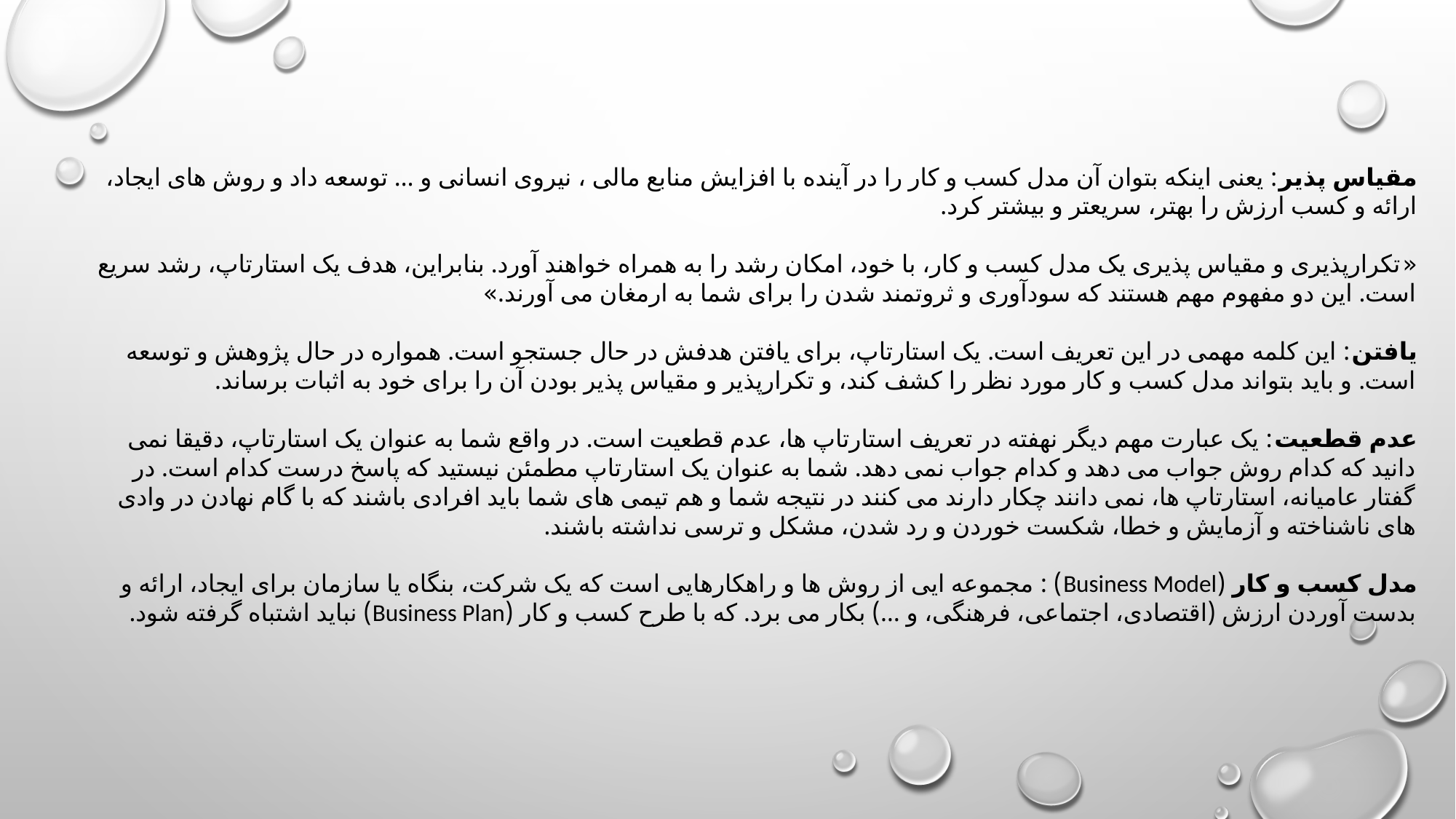

مقیاس پذیر: یعنی اینکه بتوان آن مدل کسب و کار را در آینده با افزایش منابع مالی ، نیروی انسانی و … توسعه داد و روش های ایجاد، ارائه و کسب ارزش را بهتر، سریعتر و بیشتر کرد.

«تکرارپذیری و مقیاس پذیری یک مدل کسب و کار، با خود، امکان رشد را به همراه خواهند آورد. بنابراین، هدف یک استارتاپ، رشد سریع است. این دو مفهوم مهم هستند که سودآوری و ثروتمند شدن را برای شما به ارمغان می آورند.»
یافتن: این کلمه مهمی در این تعریف است. یک استارتاپ، برای یافتن هدفش در حال جستجو است. همواره در حال پژوهش و توسعه است. و باید بتواند مدل کسب و کار مورد نظر را کشف کند، و تکرارپذیر و مقیاس پذیر بودن آن را برای خود به اثبات برساند.
عدم قطعیت: یک عبارت مهم دیگر نهفته در تعریف استارتاپ ها، عدم قطعیت است. در واقع شما به عنوان یک استارتاپ، دقیقا نمی دانید که کدام روش جواب می دهد و کدام جواب نمی دهد. شما به عنوان یک استارتاپ مطمئن نیستید که پاسخ درست کدام است. در گفتار عامیانه، استارتاپ ها، نمی دانند چکار دارند می کنند در نتیجه شما و هم تیمی های شما باید افرادی باشند که با گام نهادن در وادی های ناشناخته و آزمایش و خطا، شکست خوردن و رد شدن، مشکل و ترسی نداشته باشند.
مدل کسب و کار (Business Model) : مجموعه ایی از روش ها و راهکارهایی است که یک شرکت، بنگاه یا سازمان برای ایجاد، ارائه و بدست آوردن ارزش (اقتصادی، اجتماعی، فرهنگی، و …) بکار می برد. که با طرح کسب و کار (Business Plan) نباید اشتباه گرفته شود.